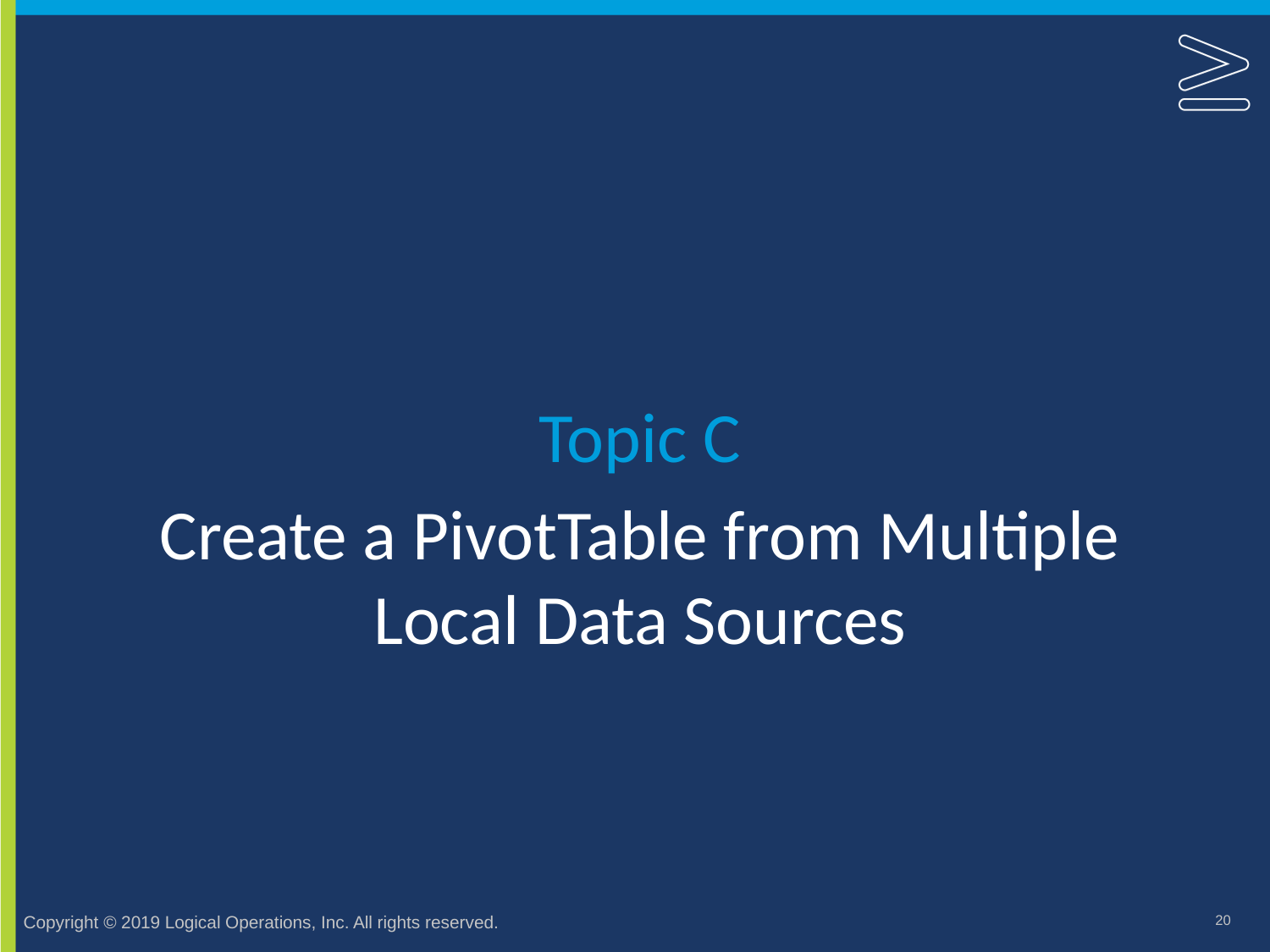

Topic C
# Create a PivotTable from Multiple Local Data Sources
20